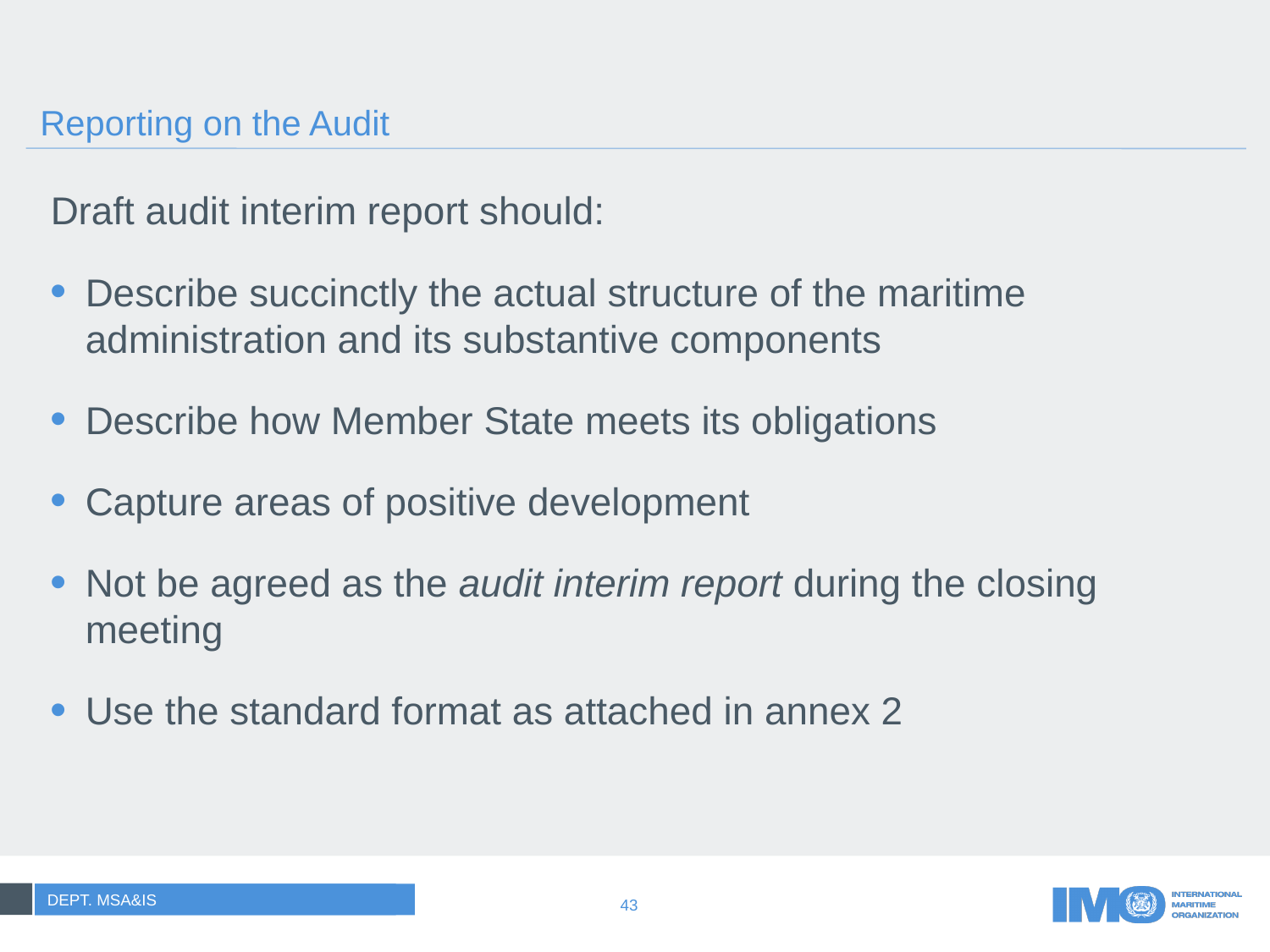

# Reporting on the Audit
Draft audit interim report should:

Describe succinctly the actual structure of the maritime administration and its substantive components

Describe how Member State meets its obligations

Capture areas of positive development

Not be agreed as the audit interim report during the closing meeting

Use the standard format as attached in annex 2